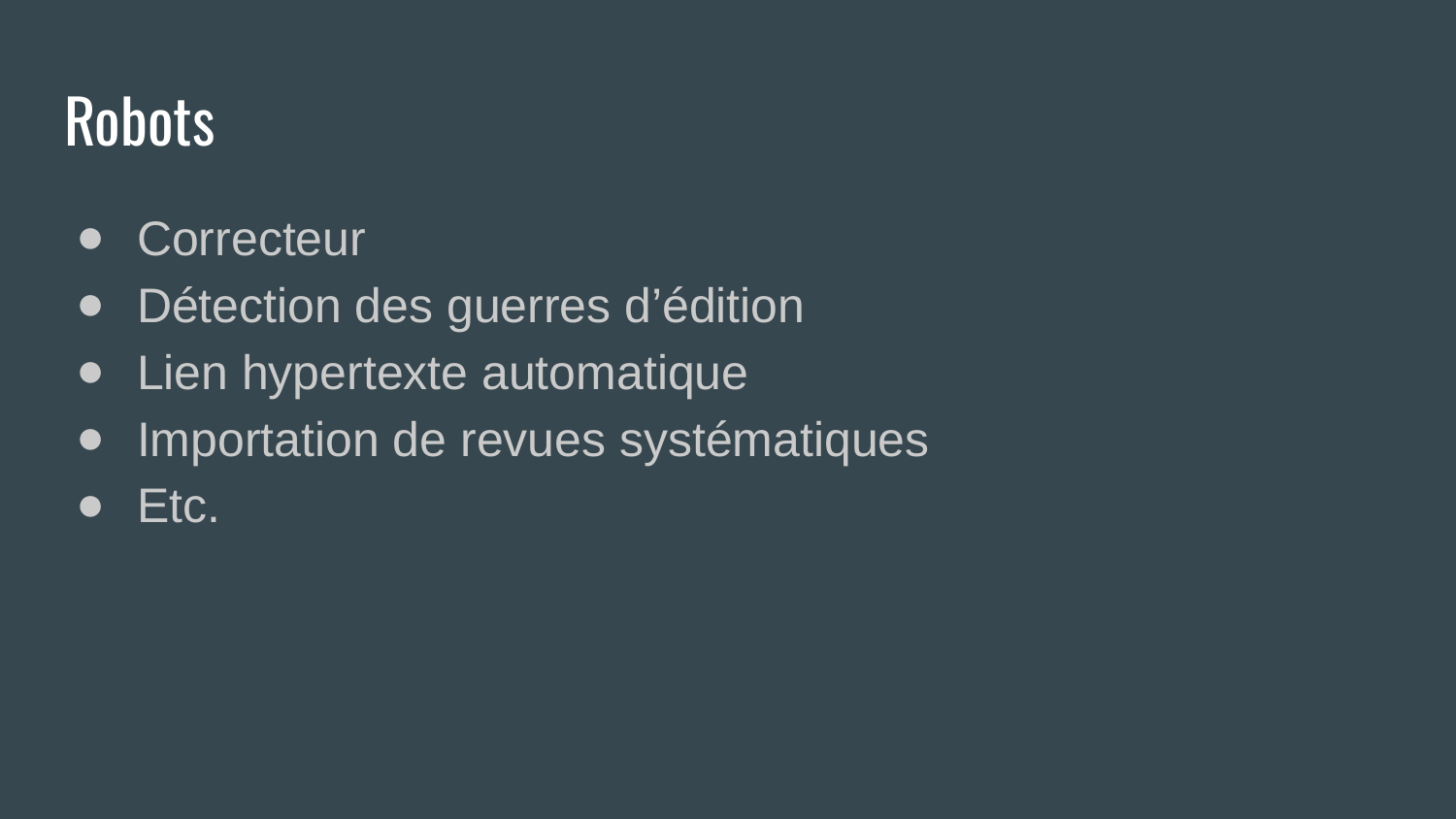

# Robots
Correcteur
Détection des guerres d’édition
Lien hypertexte automatique
Importation de revues systématiques
Etc.